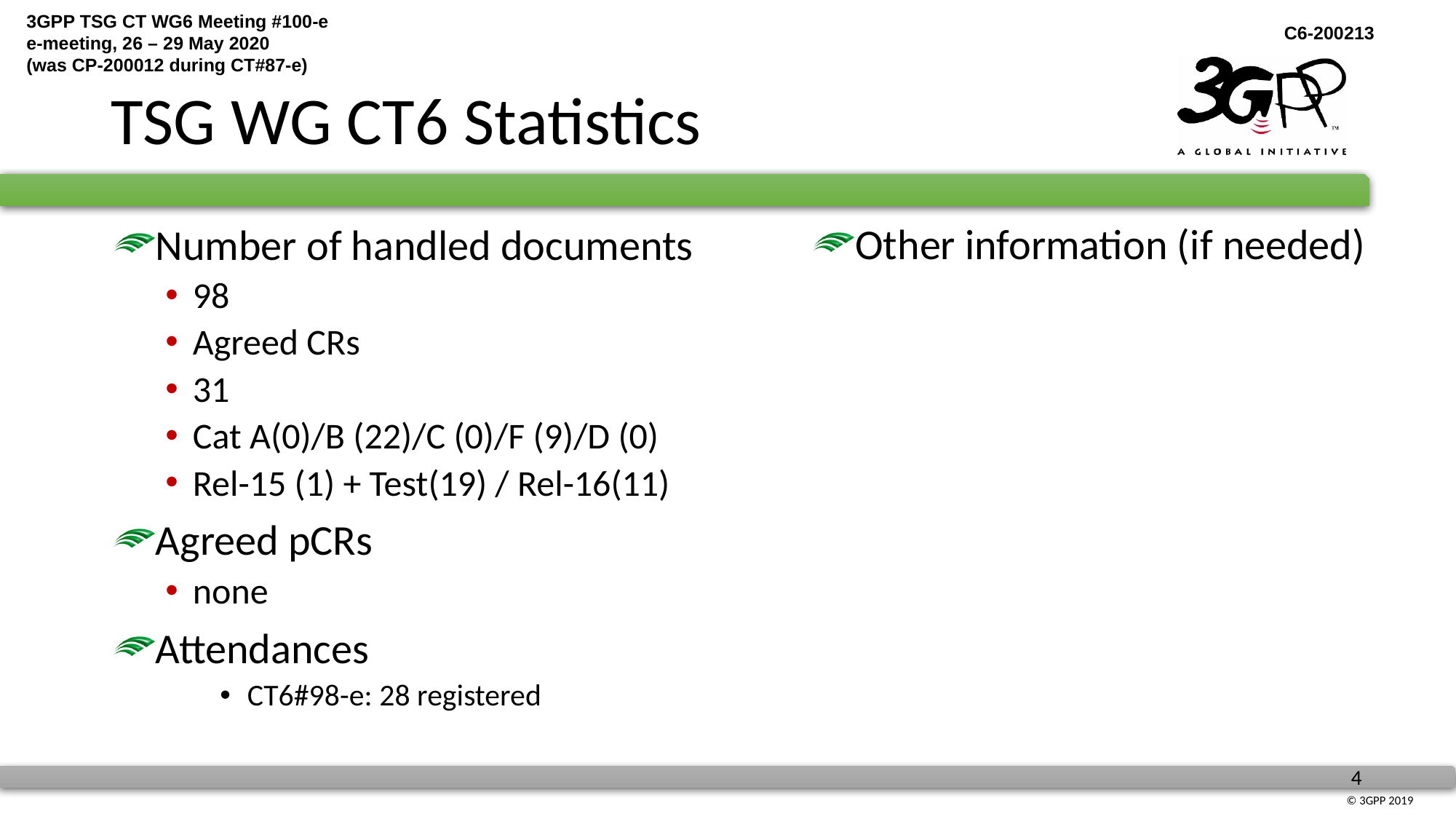

# TSG WG CT6 Statistics
Other information (if needed)

Number of handled documents
98
Agreed CRs
31
Cat A(0)/B (22)/C (0)/F (9)/D (0)
Rel-15 (1) + Test(19) / Rel-16(11)
Agreed pCRs
none
Attendances
CT6#98-e: 28 registered